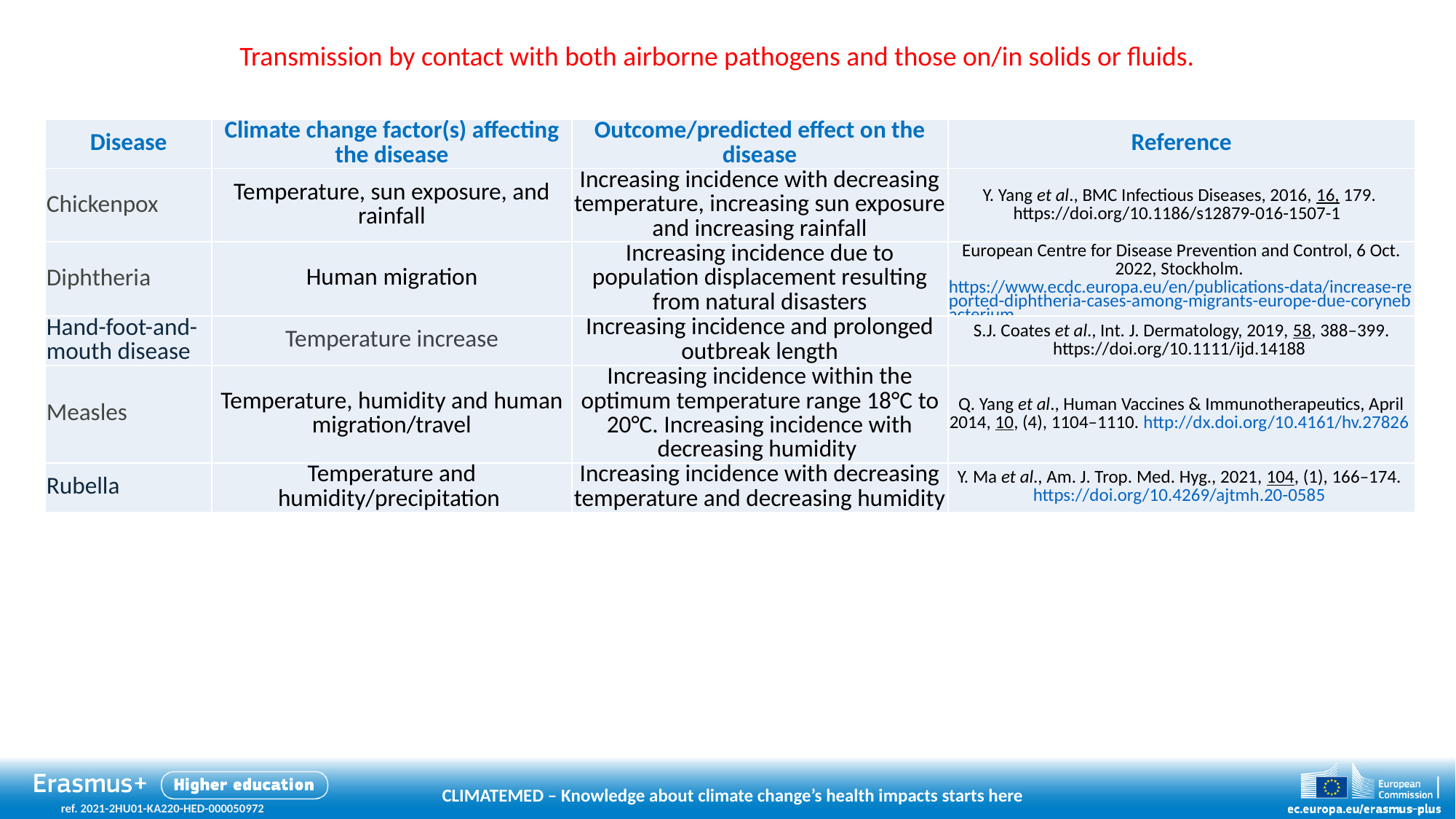

Transmission by contact with both airborne pathogens and those on/in solids or fluids.
| Disease | Climate change factor(s) affecting the disease | Outcome/predicted effect on the disease | Reference |
| --- | --- | --- | --- |
| Chickenpox | Temperature, sun exposure, and rainfall | Increasing incidence with decreasing temperature, increasing sun exposure and increasing rainfall | Y. Yang et al., BMC Infectious Diseases, 2016, 16, 179. https://doi.org/10.1186/s12879-016-1507-1 |
| Diphtheria | Human migration | Increasing incidence due to population displacement resulting from natural disasters | European Centre for Disease Prevention and Control, 6 Oct. 2022, Stockholm. https://www.ecdc.europa.eu/en/publications-data/increase-reported-diphtheria-cases-among-migrants-europe-due-corynebacterium Accessed 11th June 2023. |
| Hand-foot-and-mouth disease | Temperature increase | Increasing incidence and prolonged outbreak length | S.J. Coates et al., Int. J. Dermatology, 2019, 58, 388–399. https://doi.org/10.1111/ijd.14188 |
| Measles | Temperature, humidity and human migration/travel | Increasing incidence within the optimum temperature range 18°C to 20°C. Increasing incidence with decreasing humidity | Q. Yang et al., Human Vaccines & Immunotherapeutics, April 2014, 10, (4), 1104–1110. http://dx.doi.org/10.4161/hv.27826 |
| Rubella | Temperature and humidity/precipitation | Increasing incidence with decreasing temperature and decreasing humidity | Y. Ma et al., Am. J. Trop. Med. Hyg., 2021, 104, (1), 166–174. https://doi.org/10.4269/ajtmh.20-0585 |